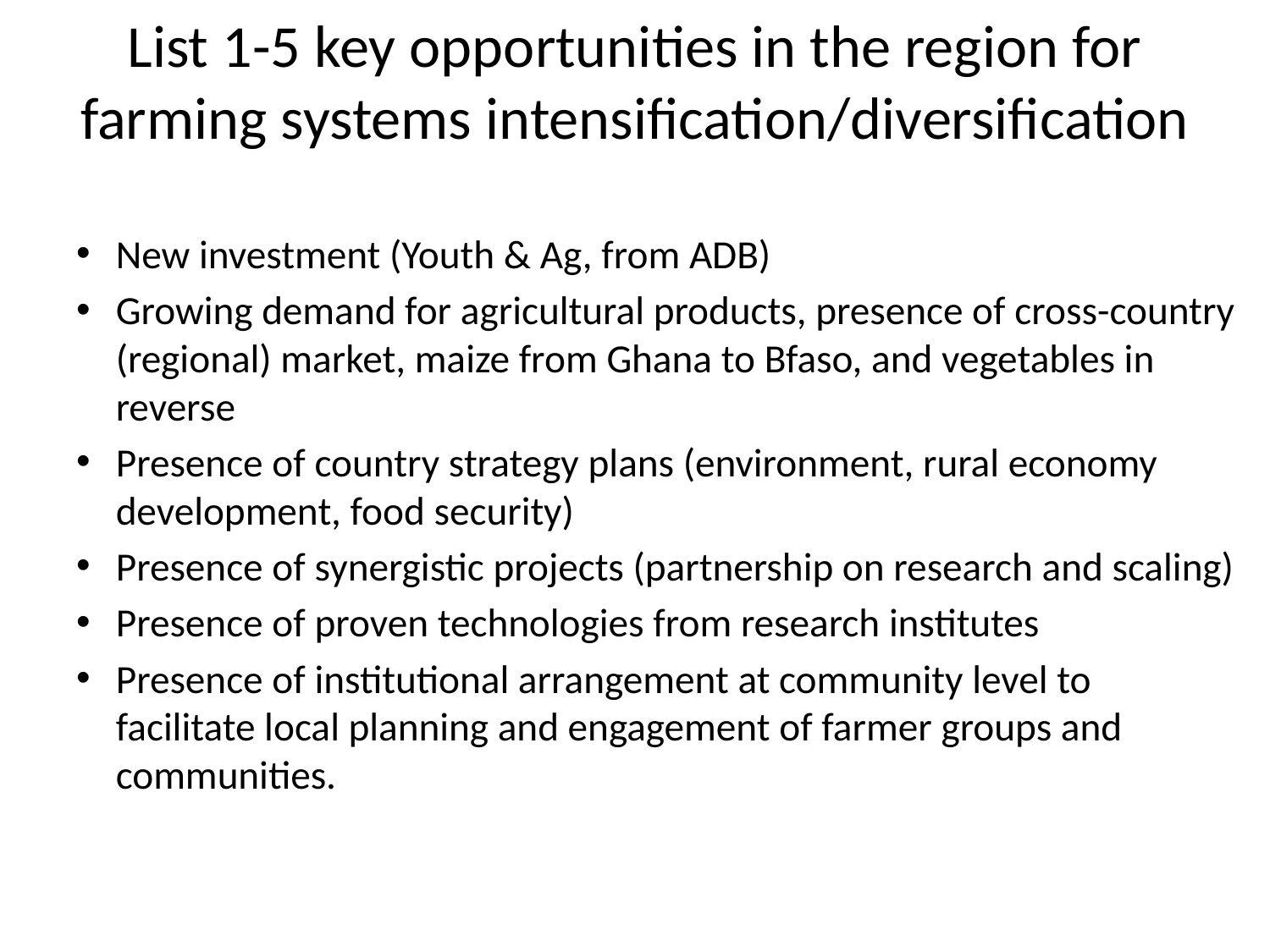

# List 1-5 key opportunities in the region for farming systems intensification/diversification
New investment (Youth & Ag, from ADB)
Growing demand for agricultural products, presence of cross-country (regional) market, maize from Ghana to Bfaso, and vegetables in reverse
Presence of country strategy plans (environment, rural economy development, food security)
Presence of synergistic projects (partnership on research and scaling)
Presence of proven technologies from research institutes
Presence of institutional arrangement at community level to facilitate local planning and engagement of farmer groups and communities.